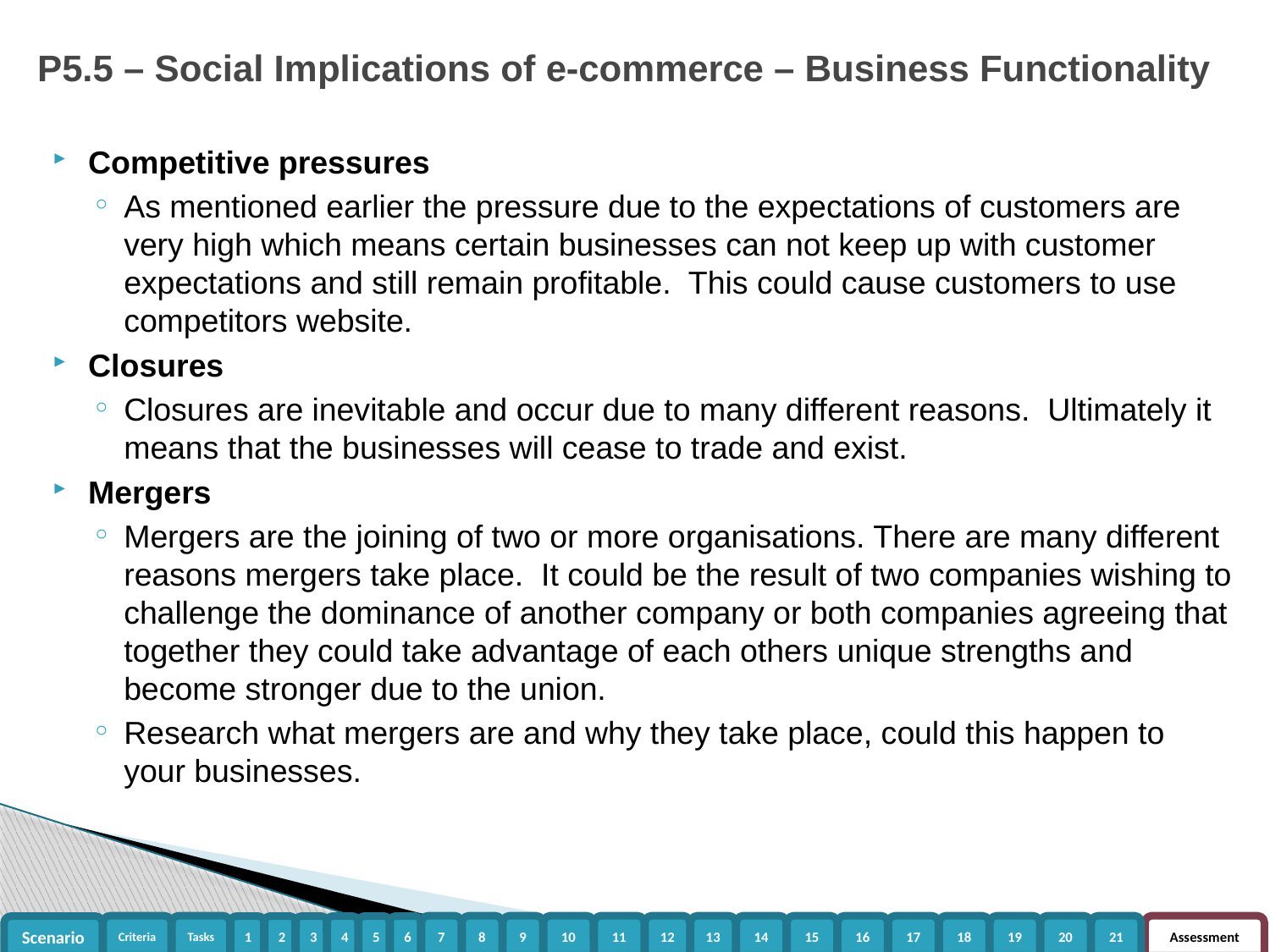

P5.5 – Social Implications of e-commerce – Business Functionality
Competitive pressures
As mentioned earlier the pressure due to the expectations of customers are very high which means certain businesses can not keep up with customer expectations and still remain profitable.  This could cause customers to use competitors website.
Closures
Closures are inevitable and occur due to many different reasons.  Ultimately it means that the businesses will cease to trade and exist.
Mergers
Mergers are the joining of two or more organisations. There are many different reasons mergers take place.  It could be the result of two companies wishing to challenge the dominance of another company or both companies agreeing that together they could take advantage of each others unique strengths and become stronger due to the union.
Research what mergers are and why they take place, could this happen to your businesses.